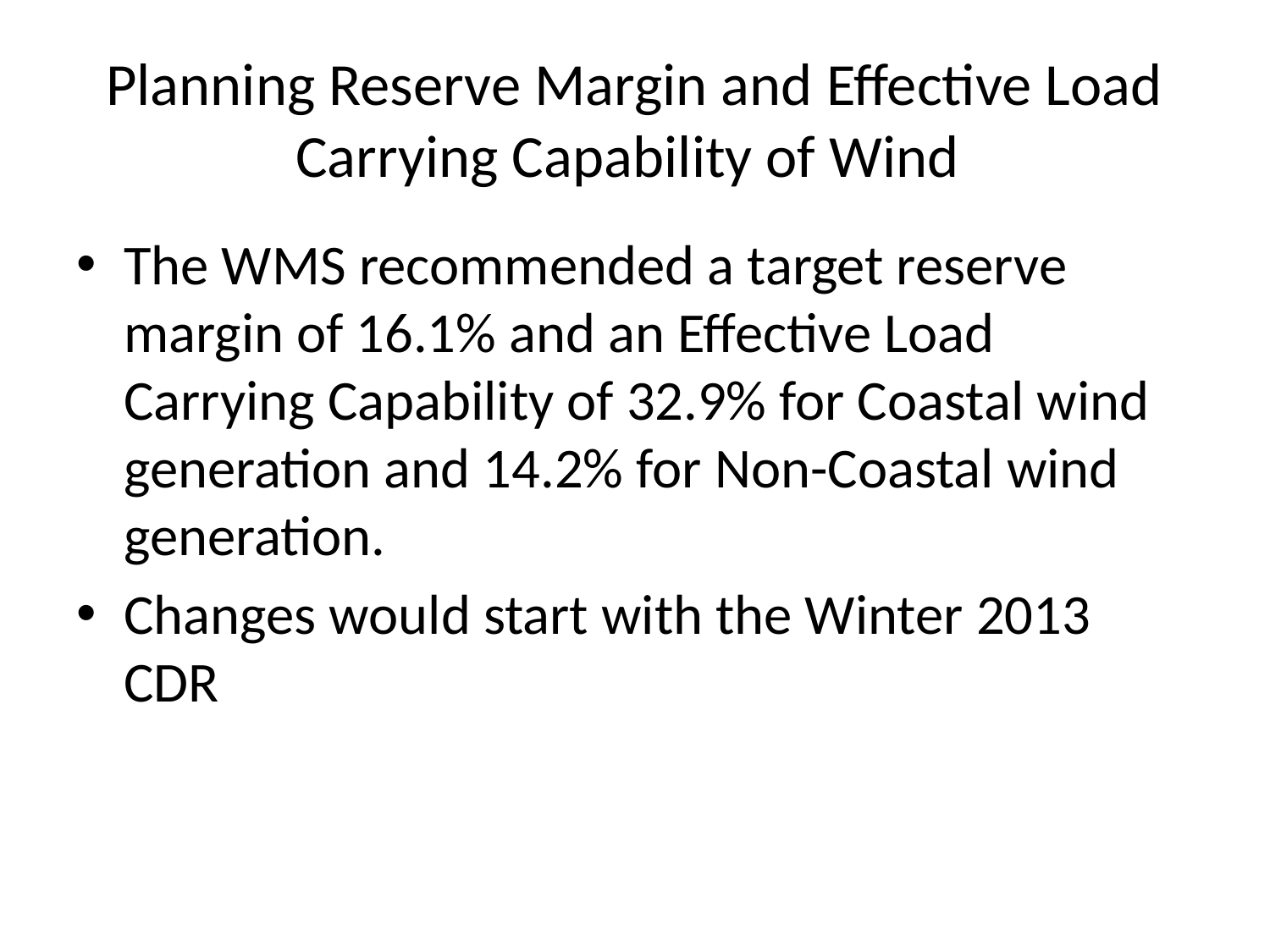

# Planning Reserve Margin and Effective Load Carrying Capability of Wind
The WMS recommended a target reserve margin of 16.1% and an Effective Load Carrying Capability of 32.9% for Coastal wind generation and 14.2% for Non-Coastal wind generation.
Changes would start with the Winter 2013 CDR